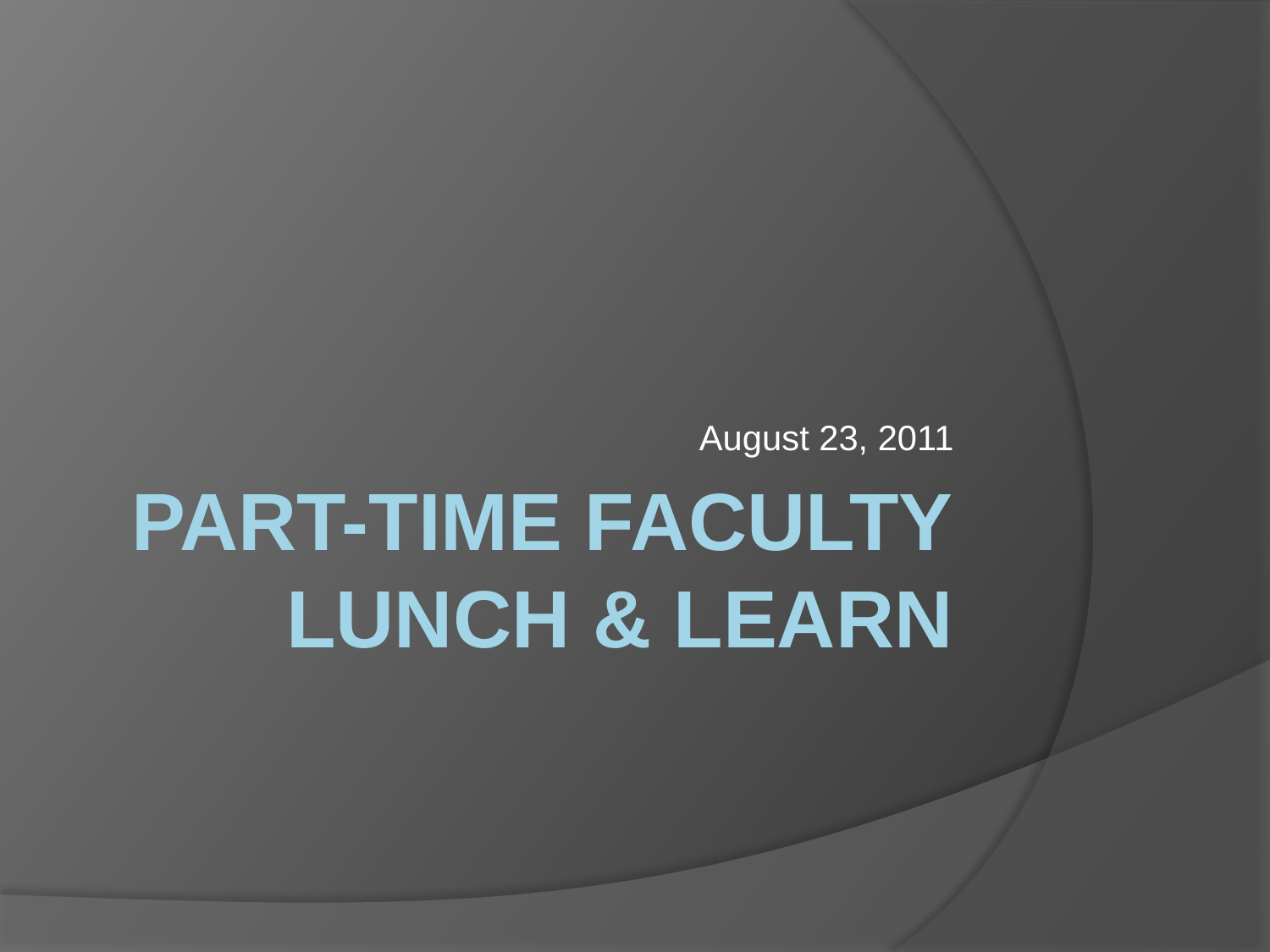

August 23, 2011
# Part-Time Faculty Lunch & Learn